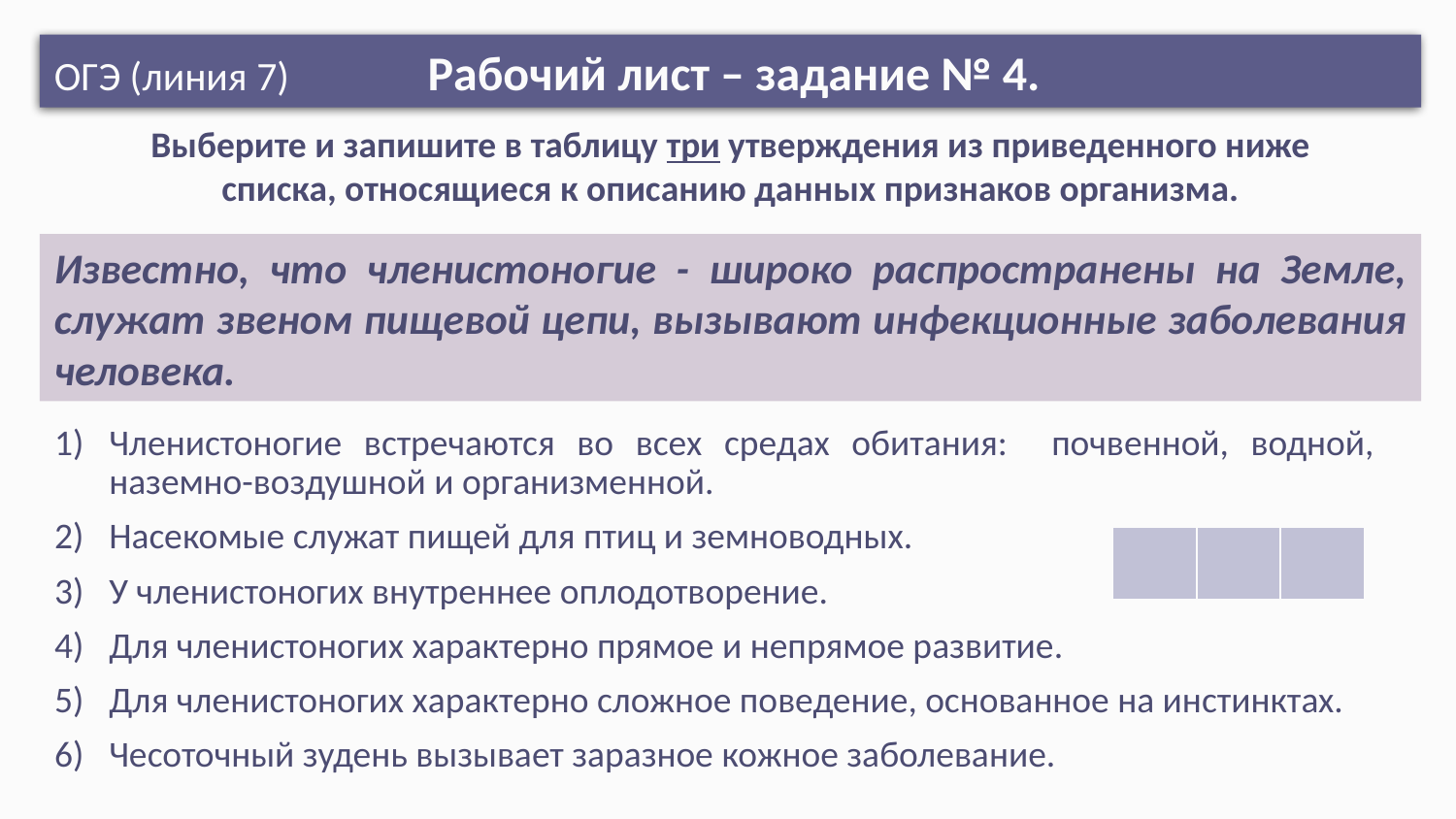

ОГЭ (линия 7)               Рабочий лист – задание № 4.
Выберите и запишите в таблицу три утверждения из приведенного ниже списка, относящиеся к описанию данных признаков организма.
Известно, что членистоногие - широко распространены на Земле, служат звеном пищевой цепи, вызывают инфекционные заболевания человека.
Членистоногие встречаются во всех средах обитания:  почвенной, водной, наземно-воздушной и организменной.
Насекомые служат пищей для птиц и земноводных.
У членистоногих внутреннее оплодотворение.
Для членистоногих характерно прямое и непрямое развитие.
Для членистоногих характерно сложное поведение, основанное на инстинктах.
Чесоточный зудень вызывает заразное кожное заболевание.
|  |  |  |
| --- | --- | --- |